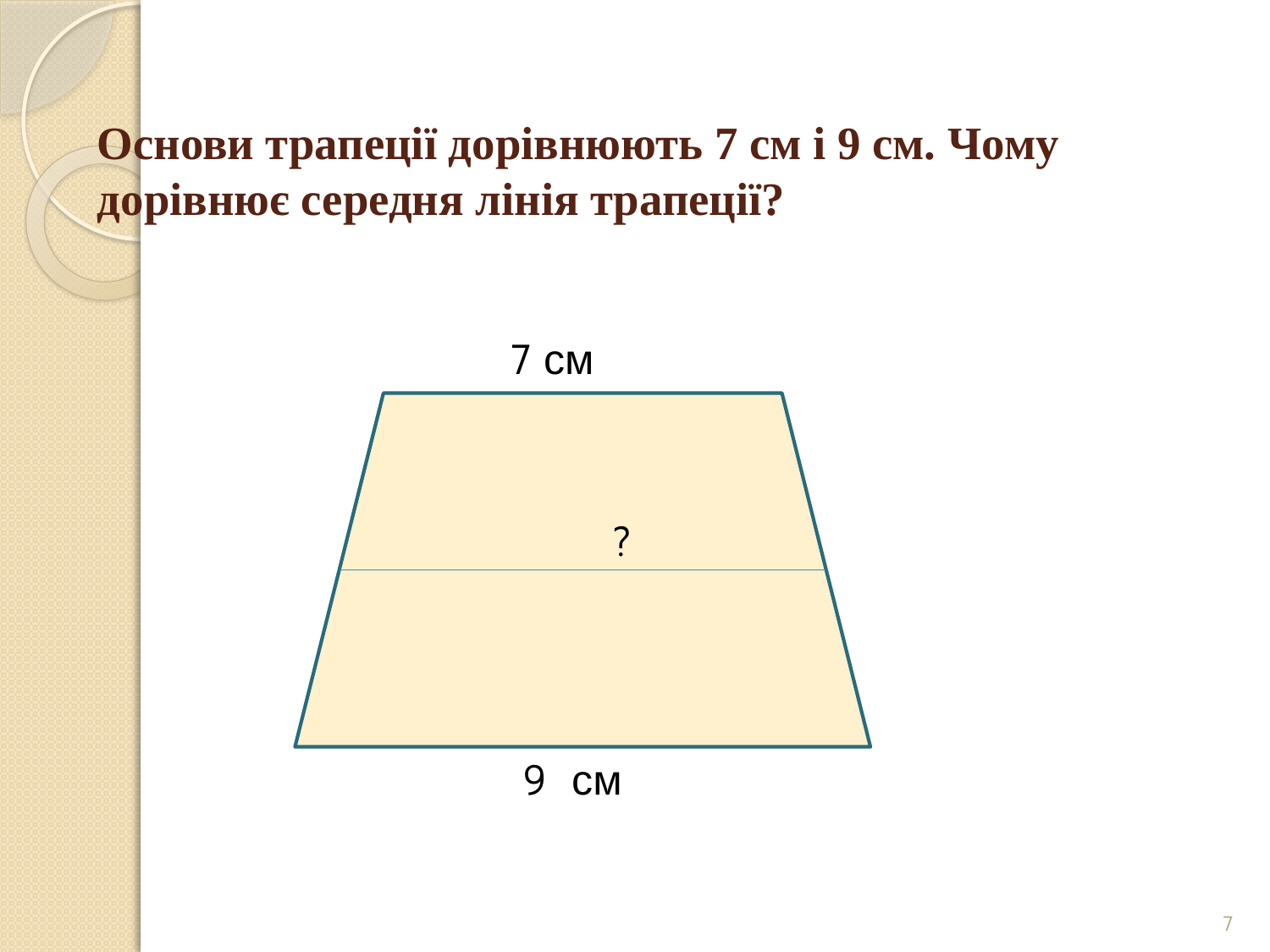

# Основи трапеції дорівнюють 7 см і 9 см. Чому дорівнює середня лінія трапеції?
7 см

?
9  см

7